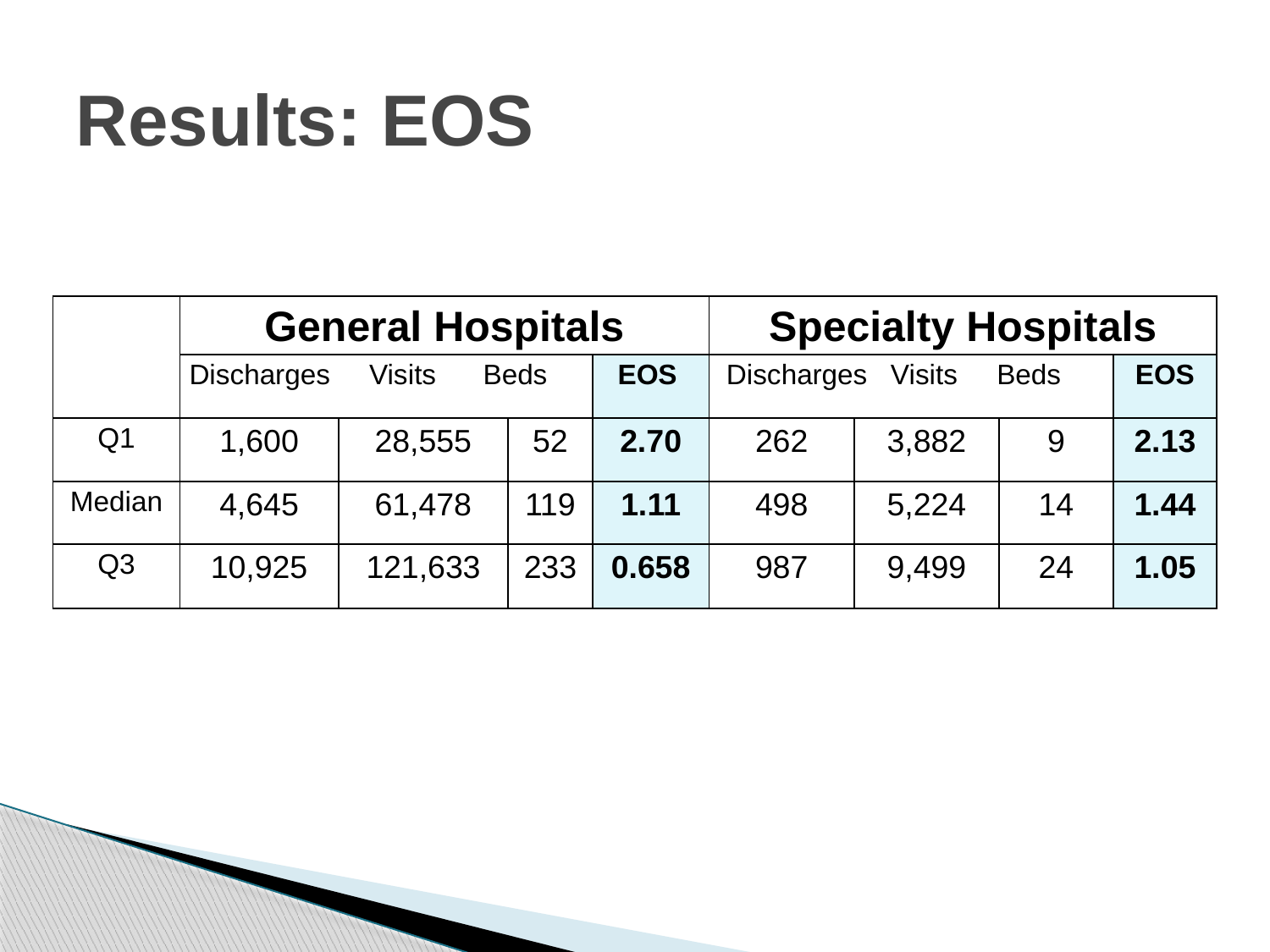

# Results: EOS
|  | General Hospitals |  |  |  | Specialty Hospitals |  |  |  |
| --- | --- | --- | --- | --- | --- | --- | --- | --- |
|  | Discharges Visits Beds |  |  | EOS | Discharges Visits Beds |  |  | EOS |
| Q1 | 1,600 | 28,555 | 52 | 2.70 | 262 | 3,882 | 9 | 2.13 |
| Median | 4,645 | 61,478 | 119 | 1.11 | 498 | 5,224 | 14 | 1.44 |
| Q3 | 10,925 | 121,633 | 233 | 0.658 | 987 | 9,499 | 24 | 1.05 |